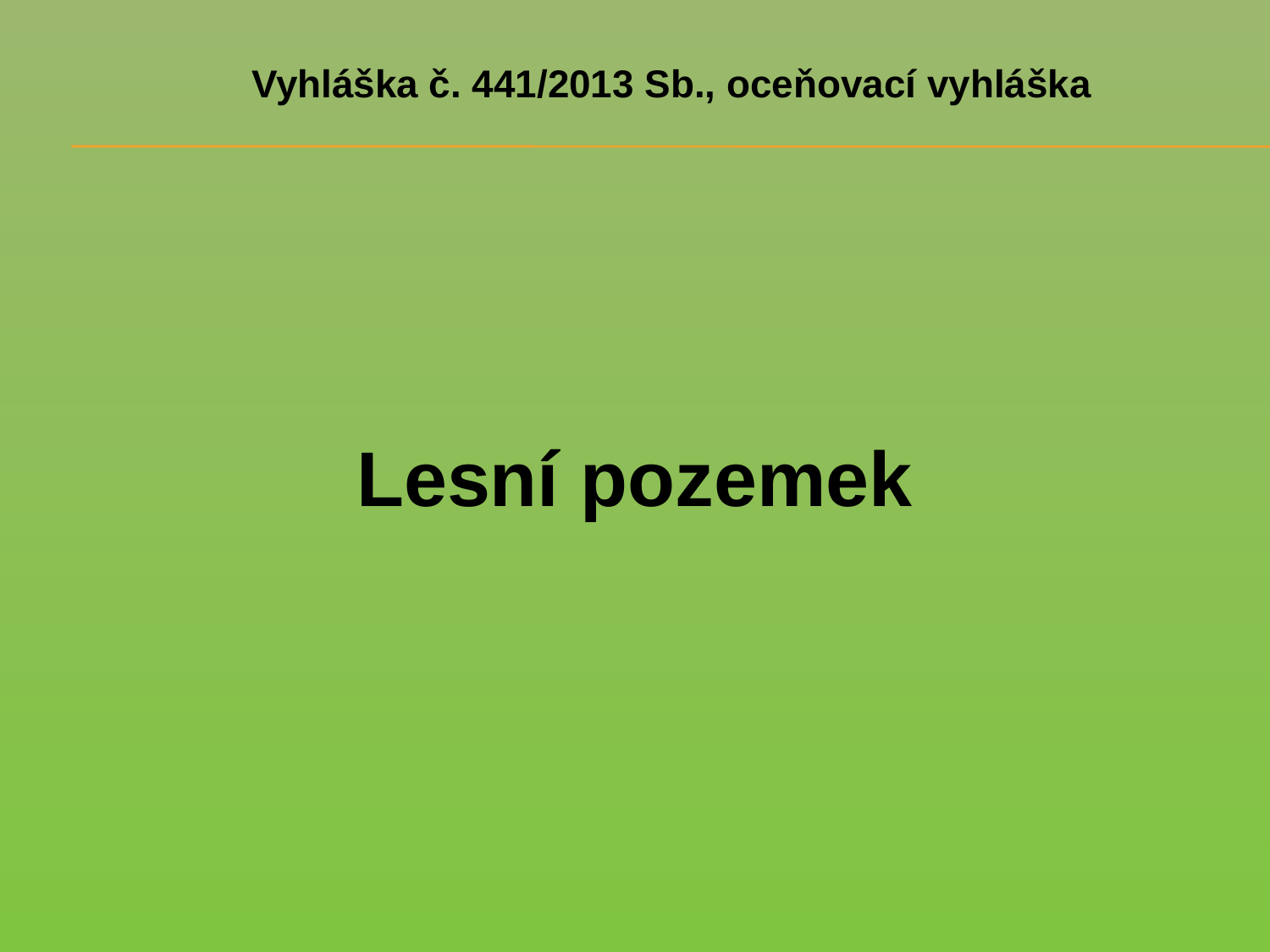

# Vyhláška č. 441/2013 Sb., oceňovací vyhláška

Lesní pozemek